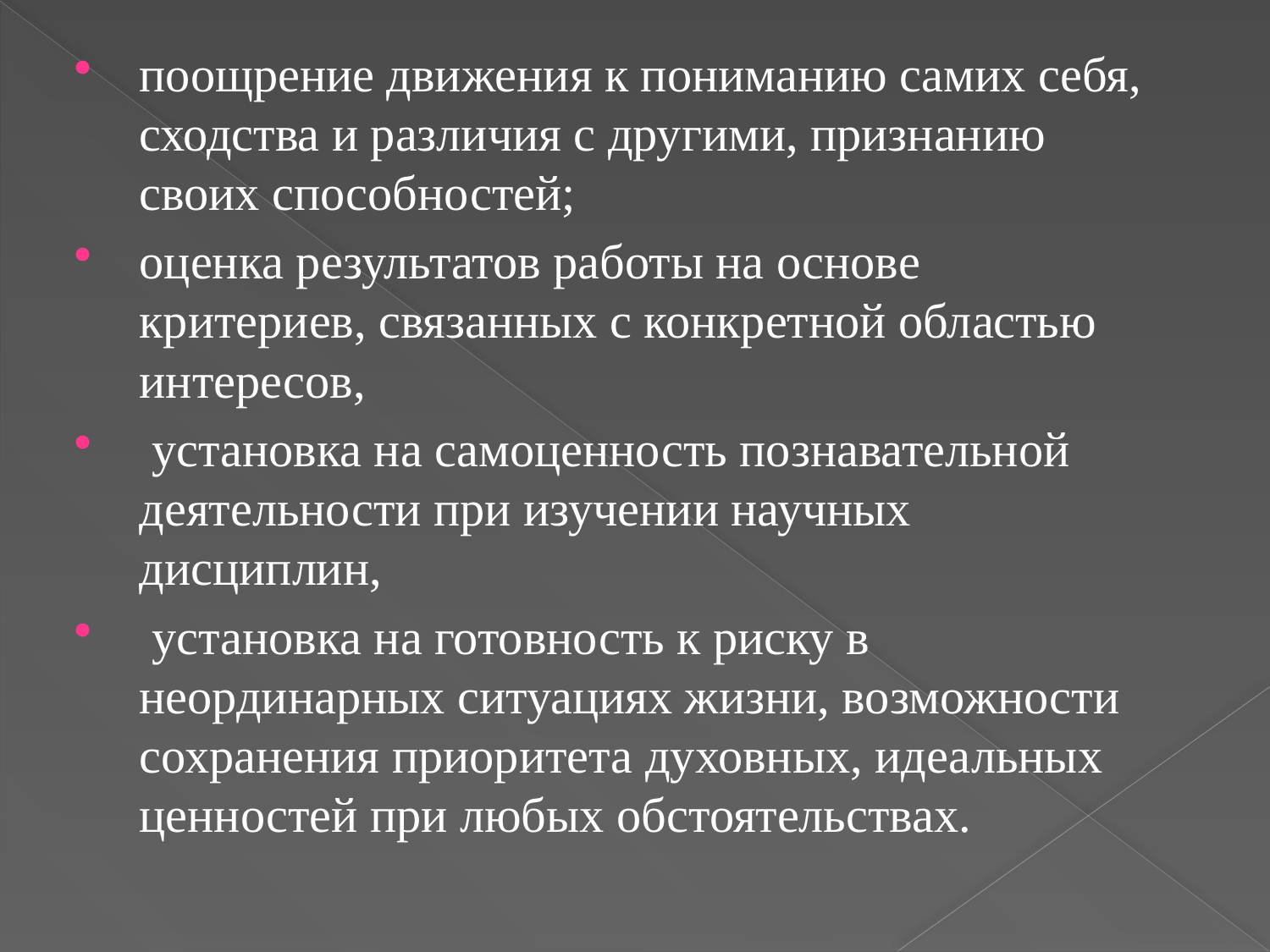

поощрение движения к пониманию самих себя, сходства и различия с другими, признанию своих способностей;
оценка результатов работы на основе критериев, связанных с конкретной областью интересов,
 установка на самоценность познавательной деятельности при изучении научных дисциплин,
 установка на готовность к риску в неординарных ситуациях жизни, возможности сохранения приоритета духовных, идеальных ценностей при любых обстоятельствах.